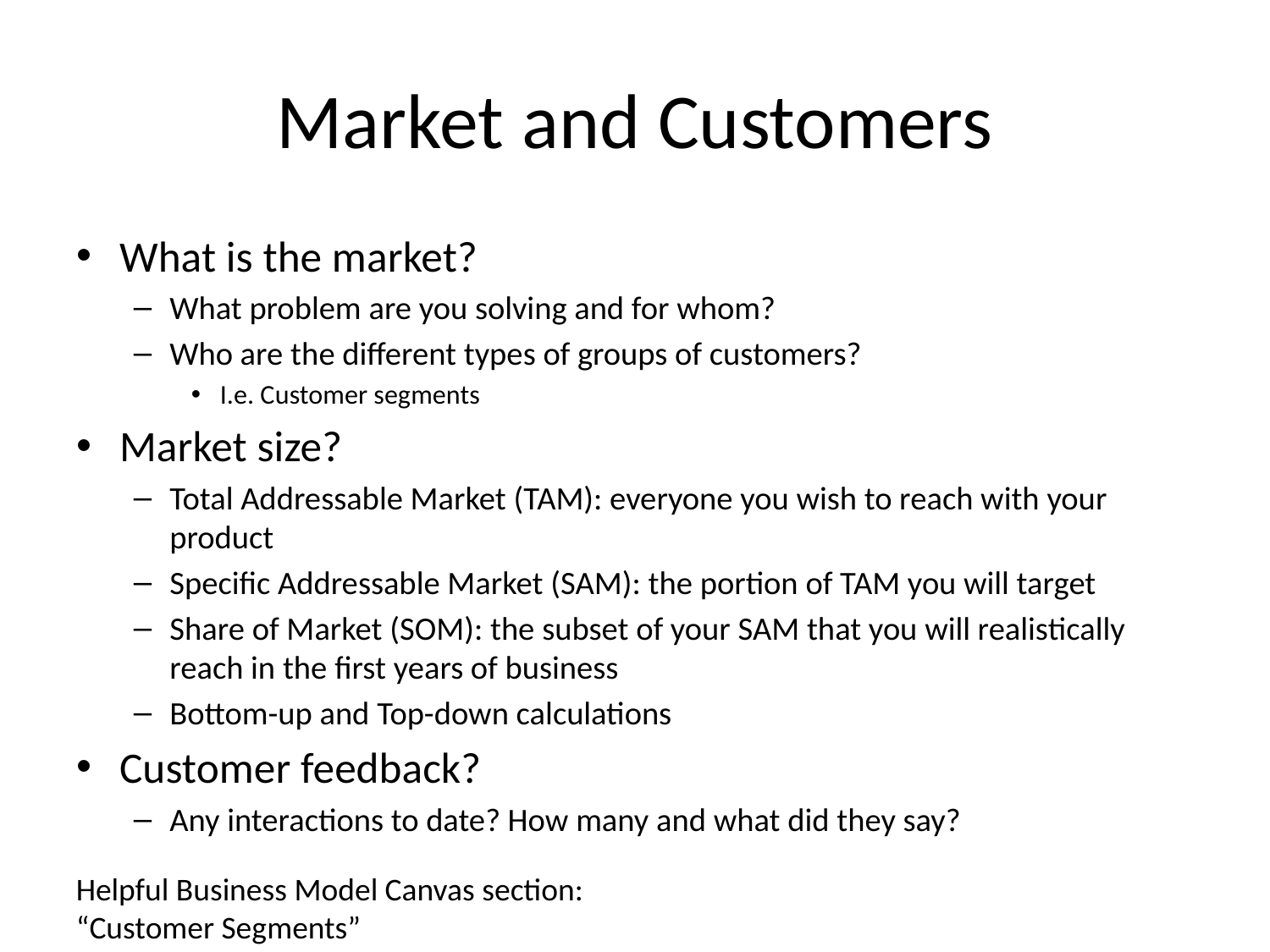

# Market and Customers
What is the market?
What problem are you solving and for whom?
Who are the different types of groups of customers?
I.e. Customer segments
Market size?
Total Addressable Market (TAM): everyone you wish to reach with your product
Specific Addressable Market (SAM): the portion of TAM you will target
Share of Market (SOM): the subset of your SAM that you will realistically reach in the first years of business
Bottom-up and Top-down calculations
Customer feedback?
Any interactions to date? How many and what did they say?

Helpful Business Model Canvas section: “Customer Segments”